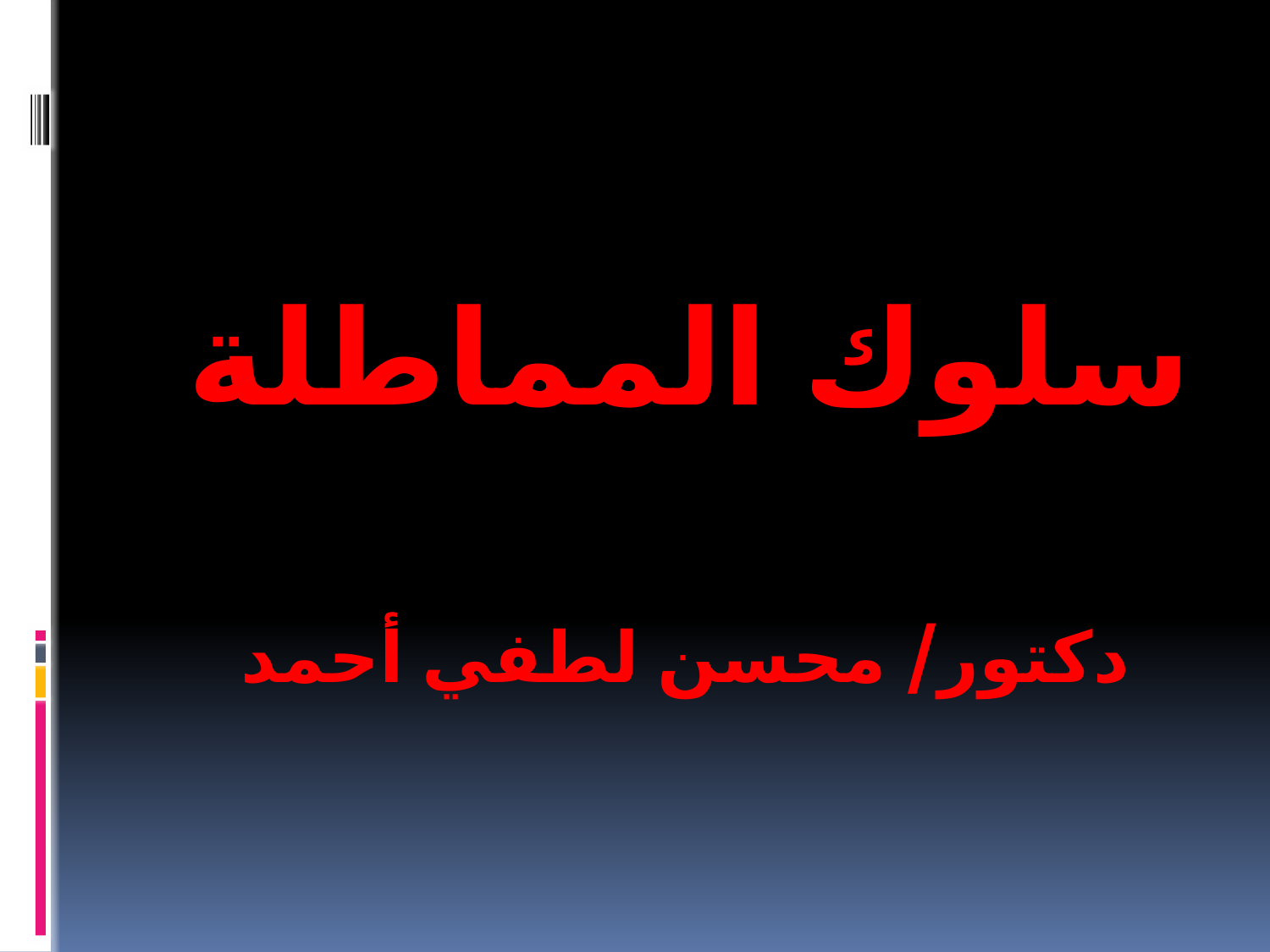

# سلوك المماطلة
دكتور/ محسن لطفي أحمد